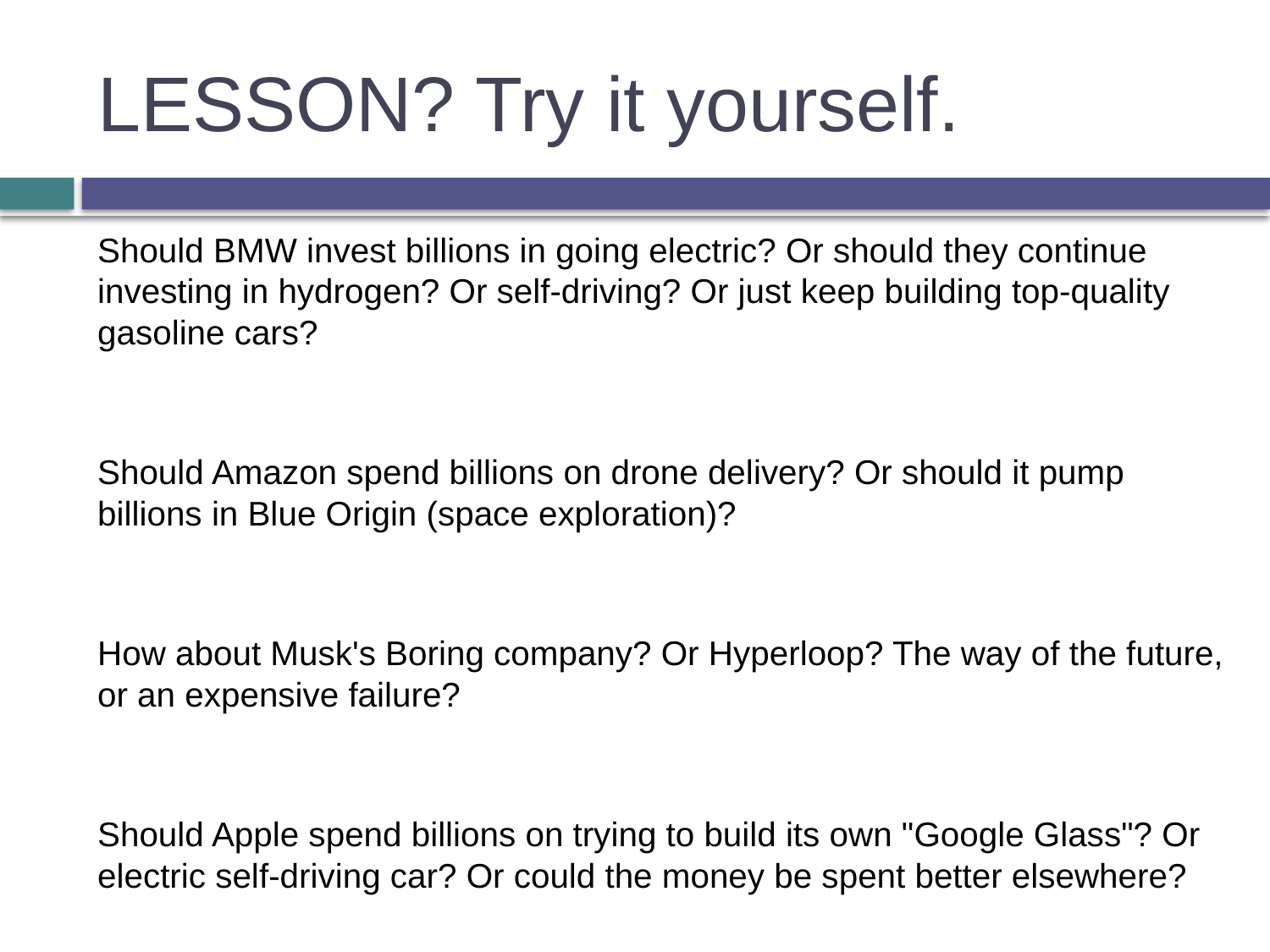

# LESSON? Try it yourself.
Should BMW invest billions in going electric? Or should they continue investing in hydrogen? Or self-driving? Or just keep building top-quality gasoline cars?

Should Amazon spend billions on drone delivery? Or should it pump billions in Blue Origin (space exploration)?

How about Musk's Boring company? Or Hyperloop? The way of the future, or an expensive failure?

Should Apple spend billions on trying to build its own "Google Glass"? Or electric self-driving car? Or could the money be spent better elsewhere?